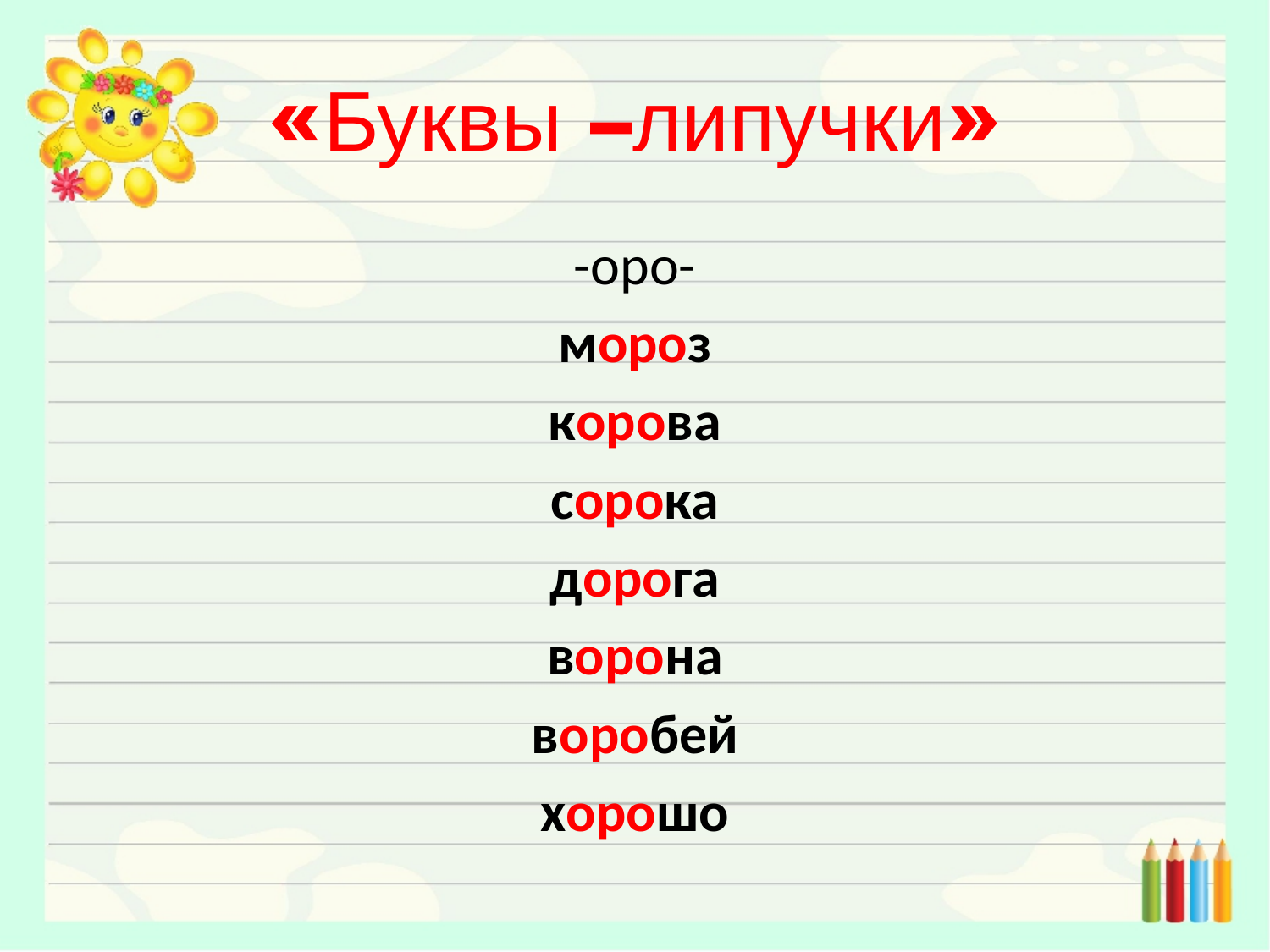

# «Буквы –липучки»
-оро-
мороз
корова
сорока
дорога
ворона
воробей
хорошо